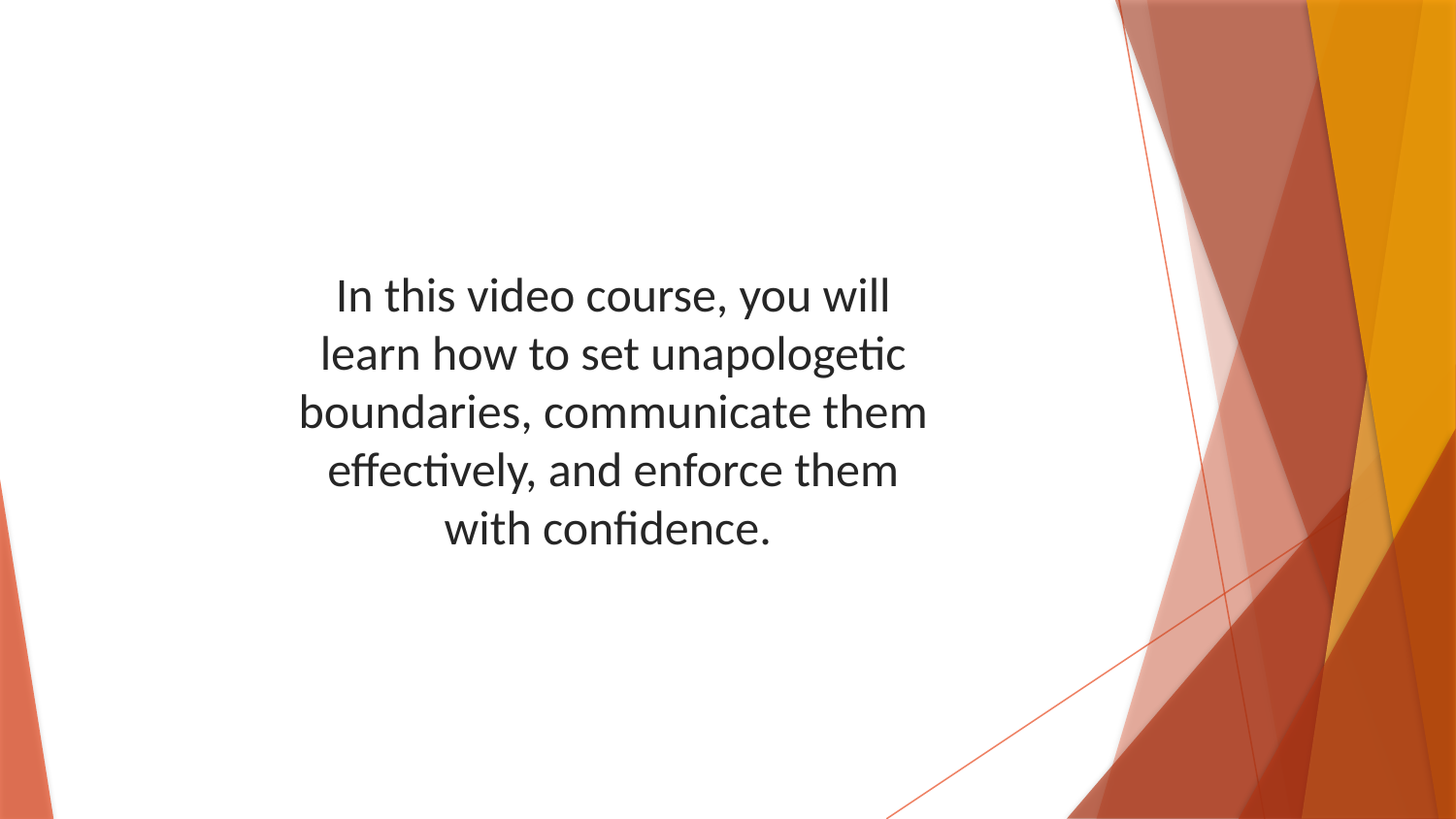

In this video course, you will learn how to set unapologetic boundaries, communicate them effectively, and enforce them with confidence.